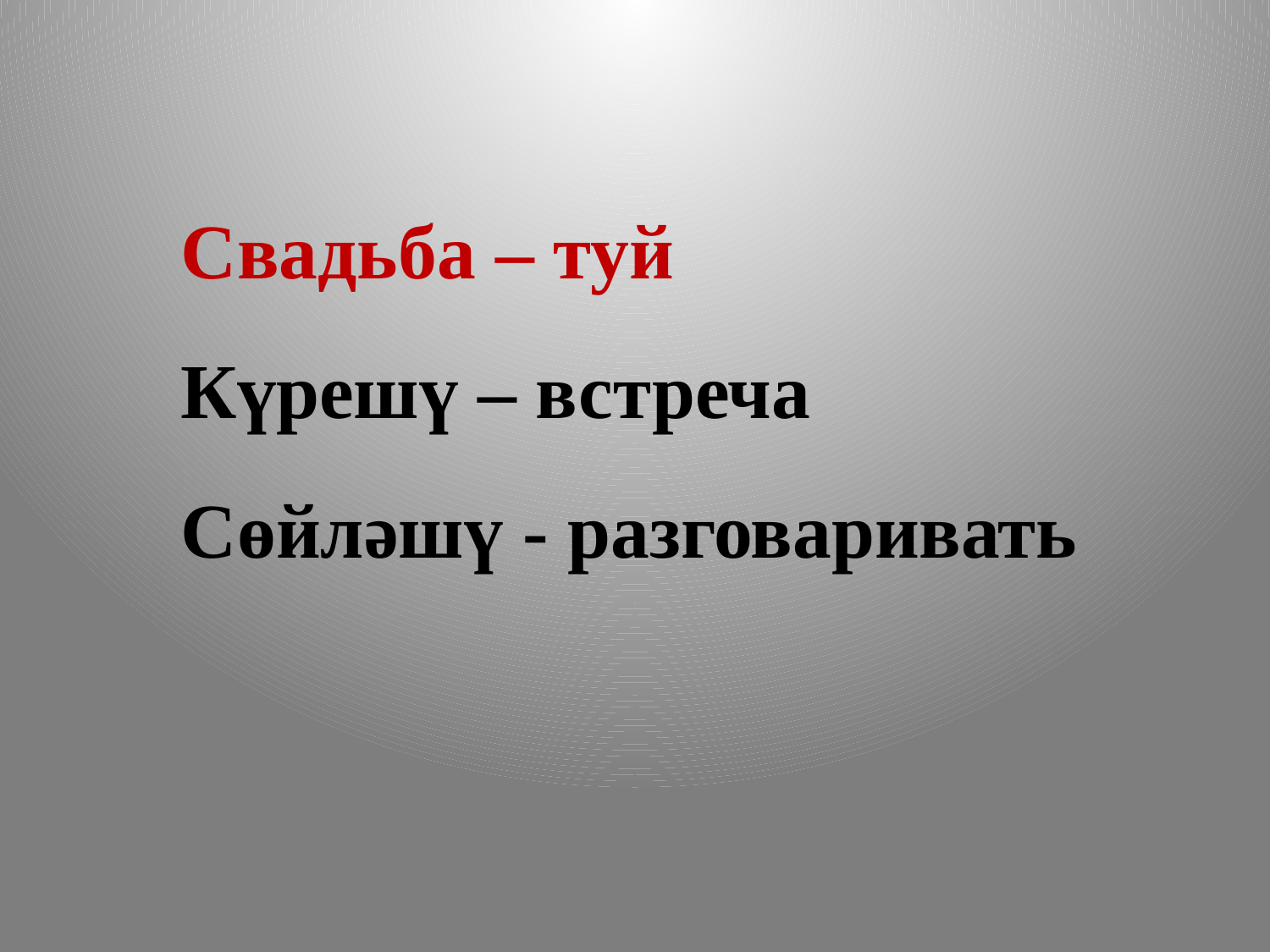

Свадьба – туй
Күрешү – встреча
Сөйләшү - разговаривать